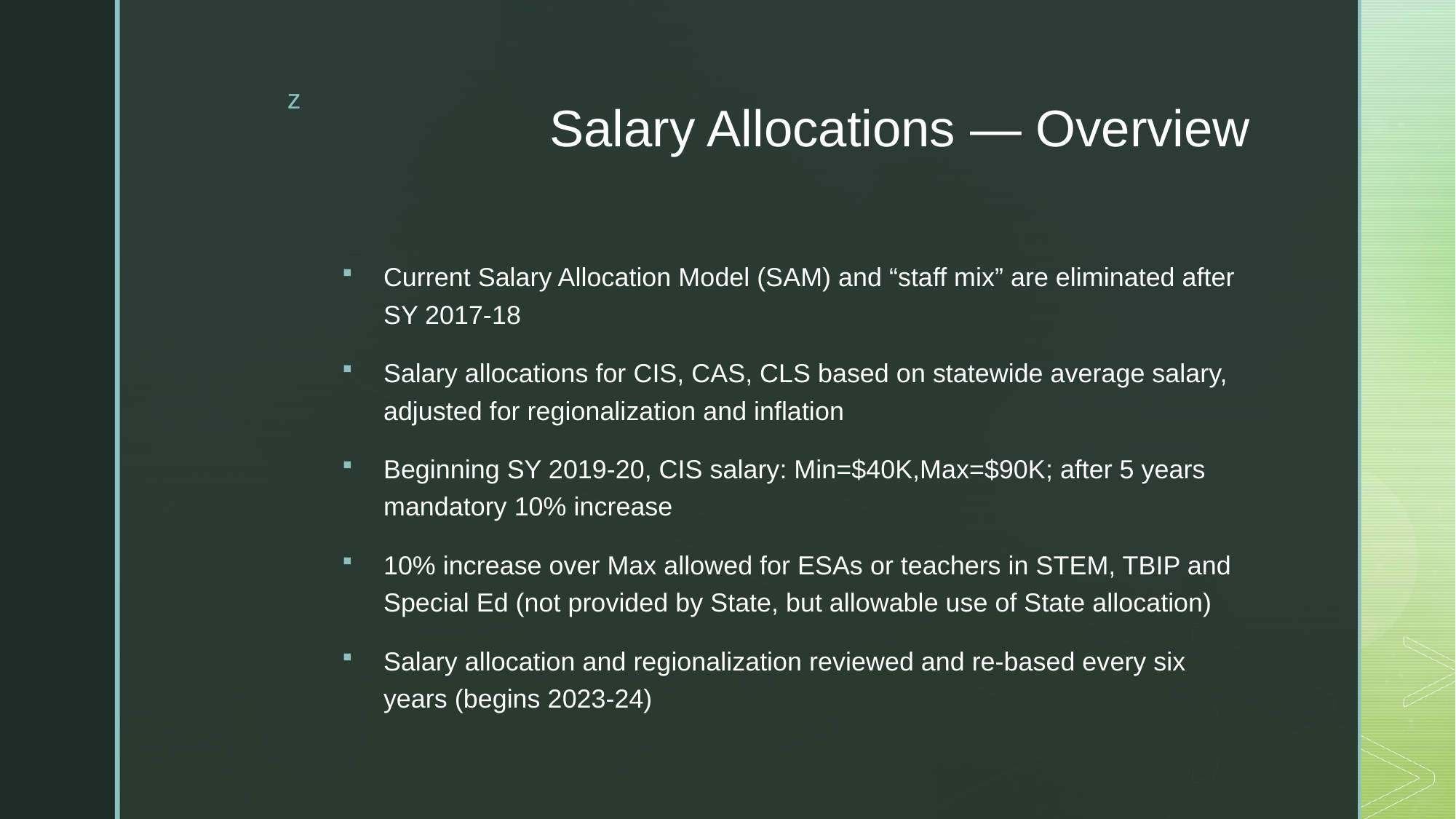

# Salary Allocations — Overview
Current Salary Allocation Model (SAM) and “staff mix” are eliminated after SY 2017-18
Salary allocations for CIS, CAS, CLS based on statewide average salary, adjusted for regionalization and inflation
Beginning SY 2019-20, CIS salary: Min=$40K,Max=$90K; after 5 years mandatory 10% increase
10% increase over Max allowed for ESAs or teachers in STEM, TBIP and Special Ed (not provided by State, but allowable use of State allocation)
Salary allocation and regionalization reviewed and re-based every six years (begins 2023-24)